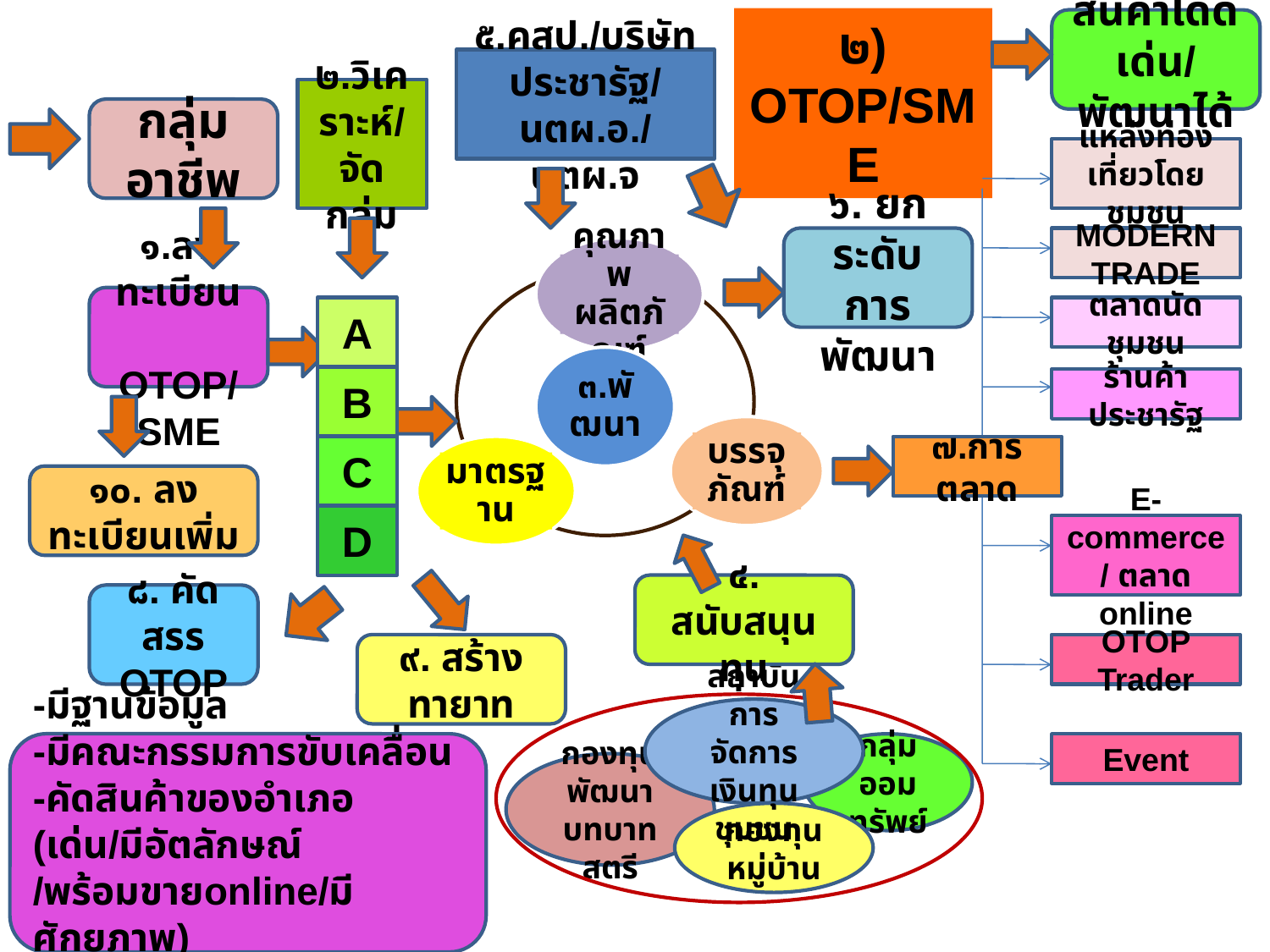

๒) OTOP/SME
สินค้าโดดเด่น/พัฒนาได้

๕.คสป./บริษัทประชารัฐ/นตผ.อ./นตผ.จ
๒.วิเคราะห์/จัดกลุ่ม
กลุ่มอาชีพ

แหล่งท่องเที่ยวโดยชุมชน

๖. ยกระดับการพัฒนา
MODERN TRADE

คุณภาพผลิตภัณฑ์

๑.ลงทะเบียน OTOP/SME
A
ตลาดนัดชุมชน

๓.พัฒนา
B
ร้านค้าประชารัฐ

บรรจุภัณฑ์
C

มาตรฐาน
๗.การตลาด

๑๐. ลงทะเบียนเพิ่ม
D
E-commerce/ ตลาด online

๔. สนับสนุนทุน
๘. คัดสรร OTOP

๙. สร้างทายาท
OTOP Trader

สถาบันการจัดการเงินทุนชุมชน
-มีฐานข้อมูล
-มีคณะกรรมการขับเคลื่อน
-คัดสินค้าของอำเภอ  (เด่น/มีอัตลักษณ์
/พร้อมขายonline/มีศักยภาพ)
-พัฒนาเป็นกลุ่ม
Event
กลุ่ม
ออมทรัพย์
กองทุนพัฒนาบทบาทสตรี
กองทุนหมู่บ้าน